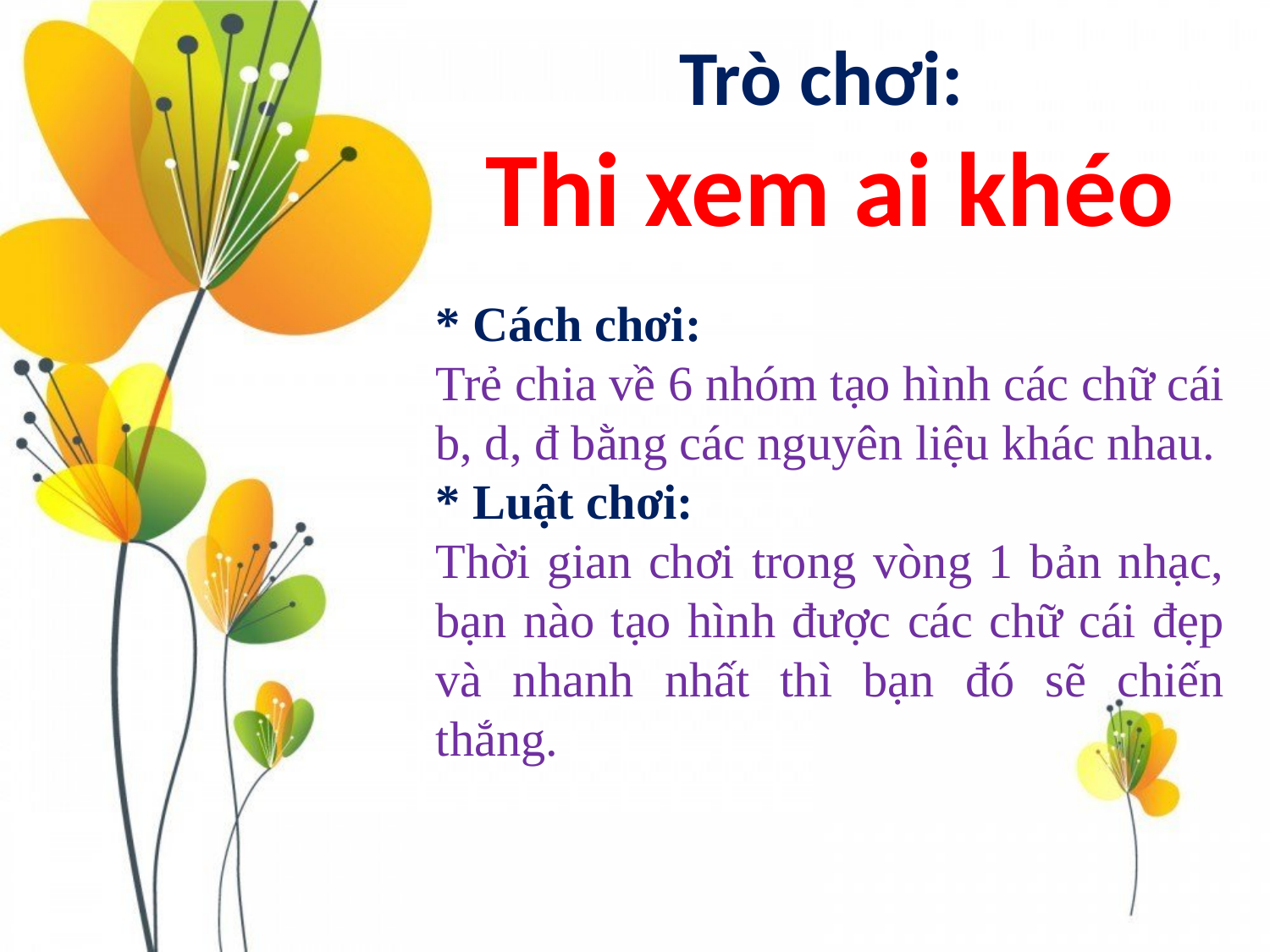

Trò chơi:
Thi xem ai khéo
* Cách chơi:
Trẻ chia về 6 nhóm tạo hình các chữ cái b, d, đ bằng các nguyên liệu khác nhau.
* Luật chơi:
Thời gian chơi trong vòng 1 bản nhạc, bạn nào tạo hình được các chữ cái đẹp và nhanh nhất thì bạn đó sẽ chiến thắng.